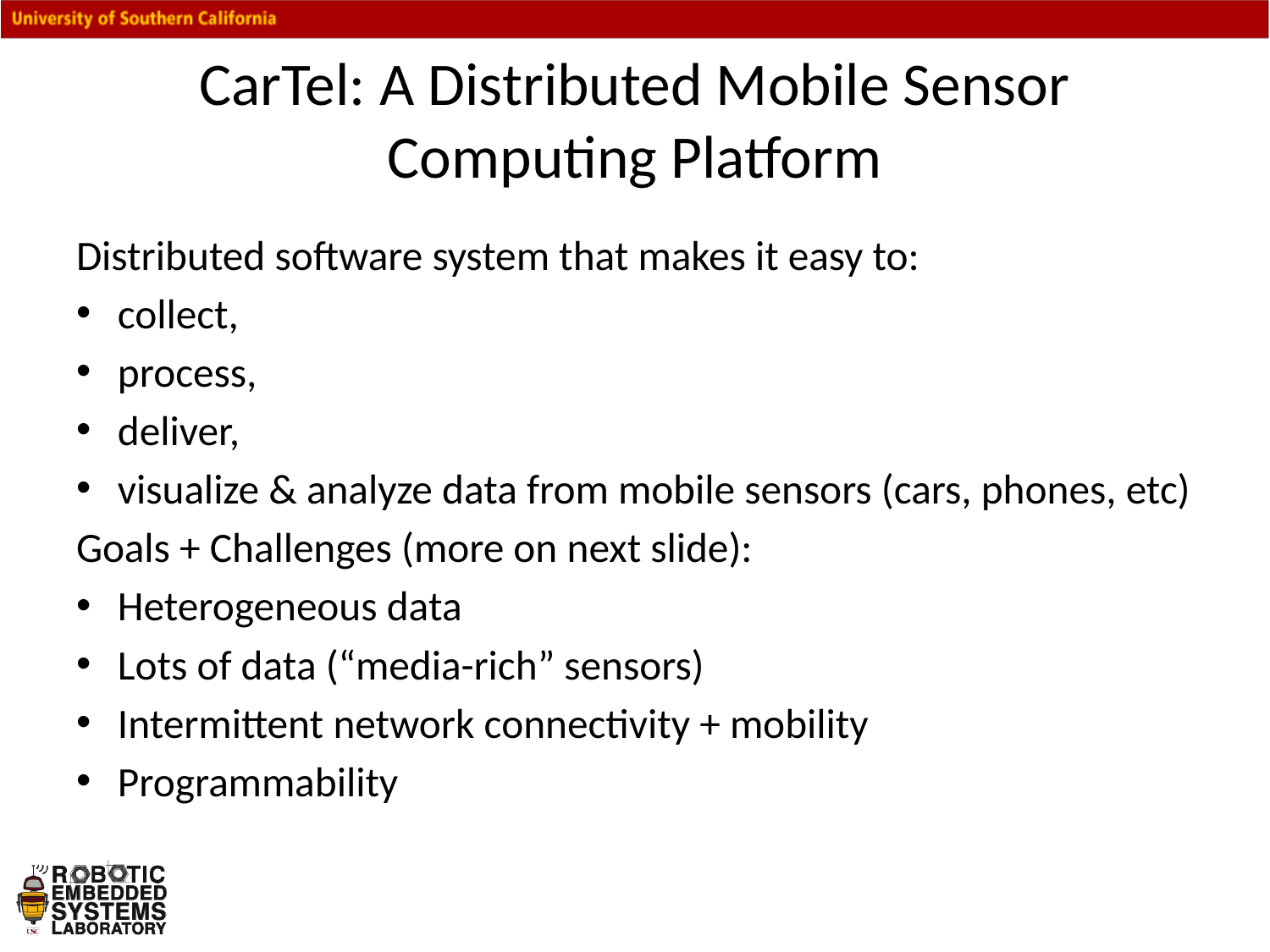

# CarTel: A Distributed Mobile Sensor Computing Platform
Distributed software system that makes it easy to:
collect,
process,
deliver,
visualize & analyze data from mobile sensors (cars, phones, etc)
Goals + Challenges (more on next slide):
Heterogeneous data
Lots of data (“media-rich” sensors)
Intermittent network connectivity + mobility
Programmability